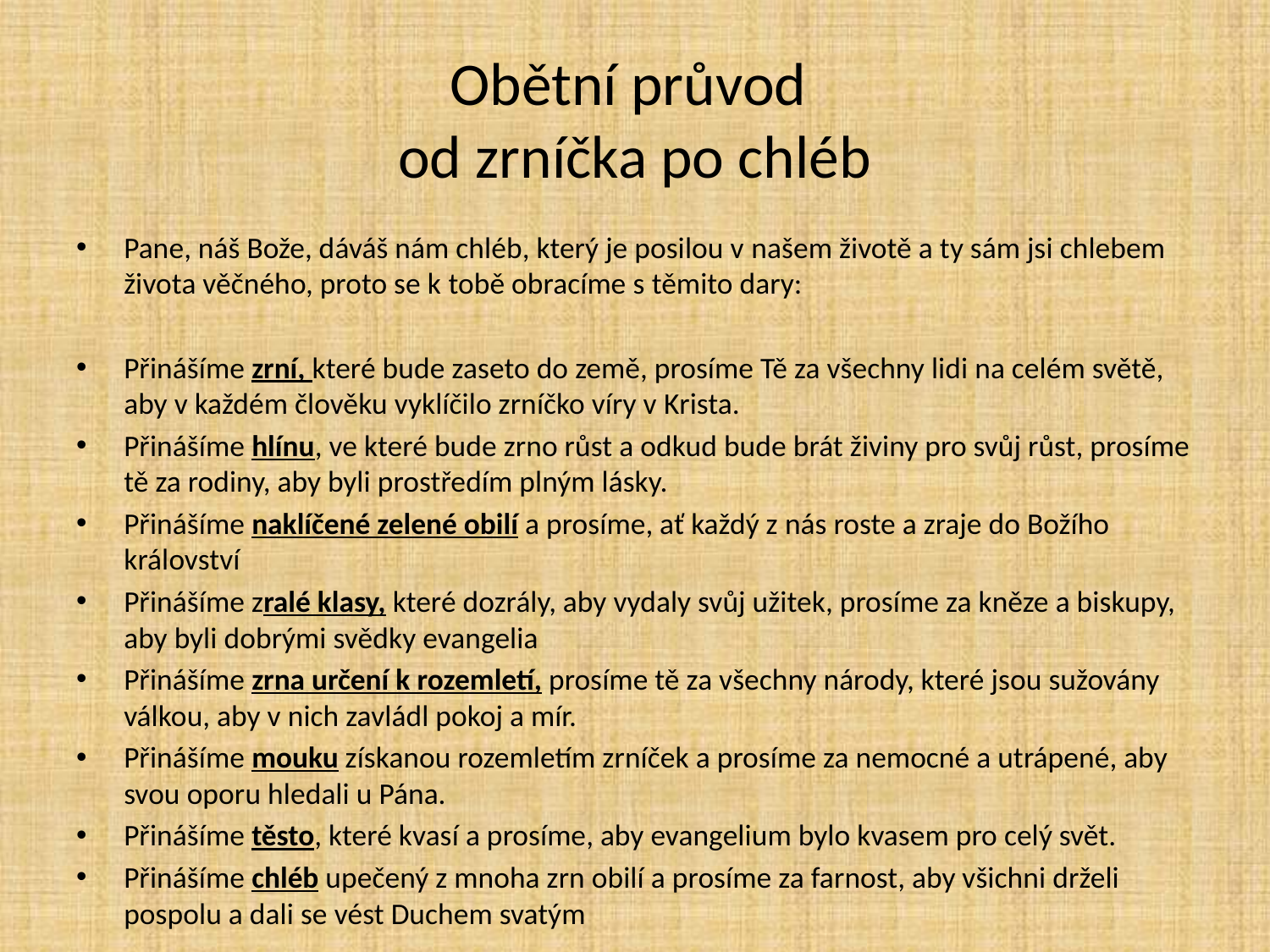

# Obětní průvod od zrníčka po chléb
Pane, náš Bože, dáváš nám chléb, který je posilou v našem životě a ty sám jsi chlebem života věčného, proto se k tobě obracíme s těmito dary:

Přinášíme zrní, které bude zaseto do země, prosíme Tě za všechny lidi na celém světě, aby v každém člověku vyklíčilo zrníčko víry v Krista.
Přinášíme hlínu, ve které bude zrno růst a odkud bude brát živiny pro svůj růst, prosíme tě za rodiny, aby byli prostředím plným lásky.
Přinášíme naklíčené zelené obilí a prosíme, ať každý z nás roste a zraje do Božího království
Přinášíme zralé klasy, které dozrály, aby vydaly svůj užitek, prosíme za kněze a biskupy, aby byli dobrými svědky evangelia
Přinášíme zrna určení k rozemletí, prosíme tě za všechny národy, které jsou sužovány válkou, aby v nich zavládl pokoj a mír.
Přinášíme mouku získanou rozemletím zrníček a prosíme za nemocné a utrápené, aby svou oporu hledali u Pána.
Přinášíme těsto, které kvasí a prosíme, aby evangelium bylo kvasem pro celý svět.
Přinášíme chléb upečený z mnoha zrn obilí a prosíme za farnost, aby všichni drželi pospolu a dali se vést Duchem svatým